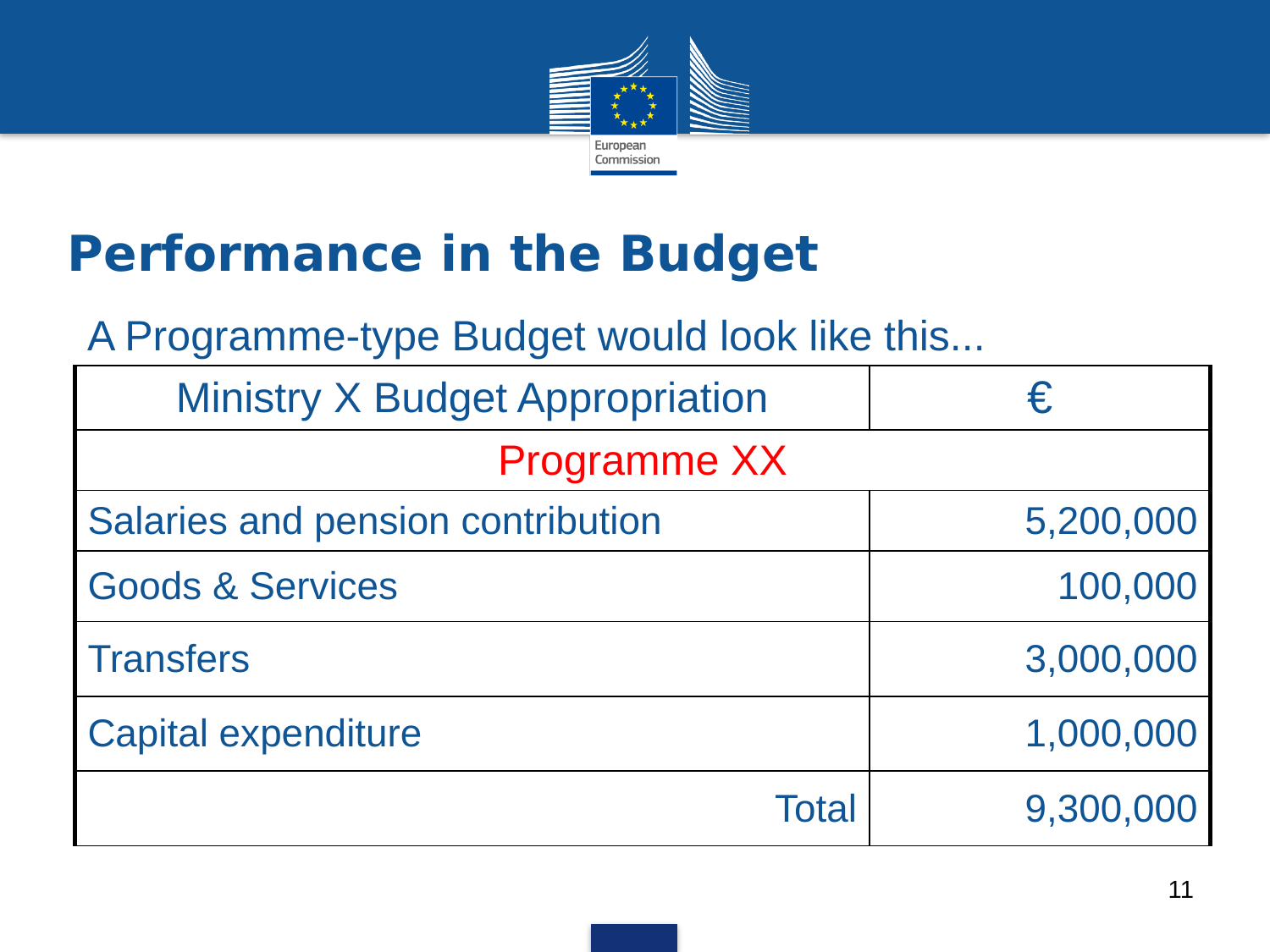

# Performance in the Budget
A Programme-type Budget would look like this...
| Ministry X Budget Appropriation | € |
| --- | --- |
| Programme XX |  |
| Salaries and pension contribution | 5,200,000 |
| Goods & Services | 100,000 |
| Transfers | 3,000,000 |
| Capital expenditure | 1,000,000 |
| Total | 9,300,000 |
11